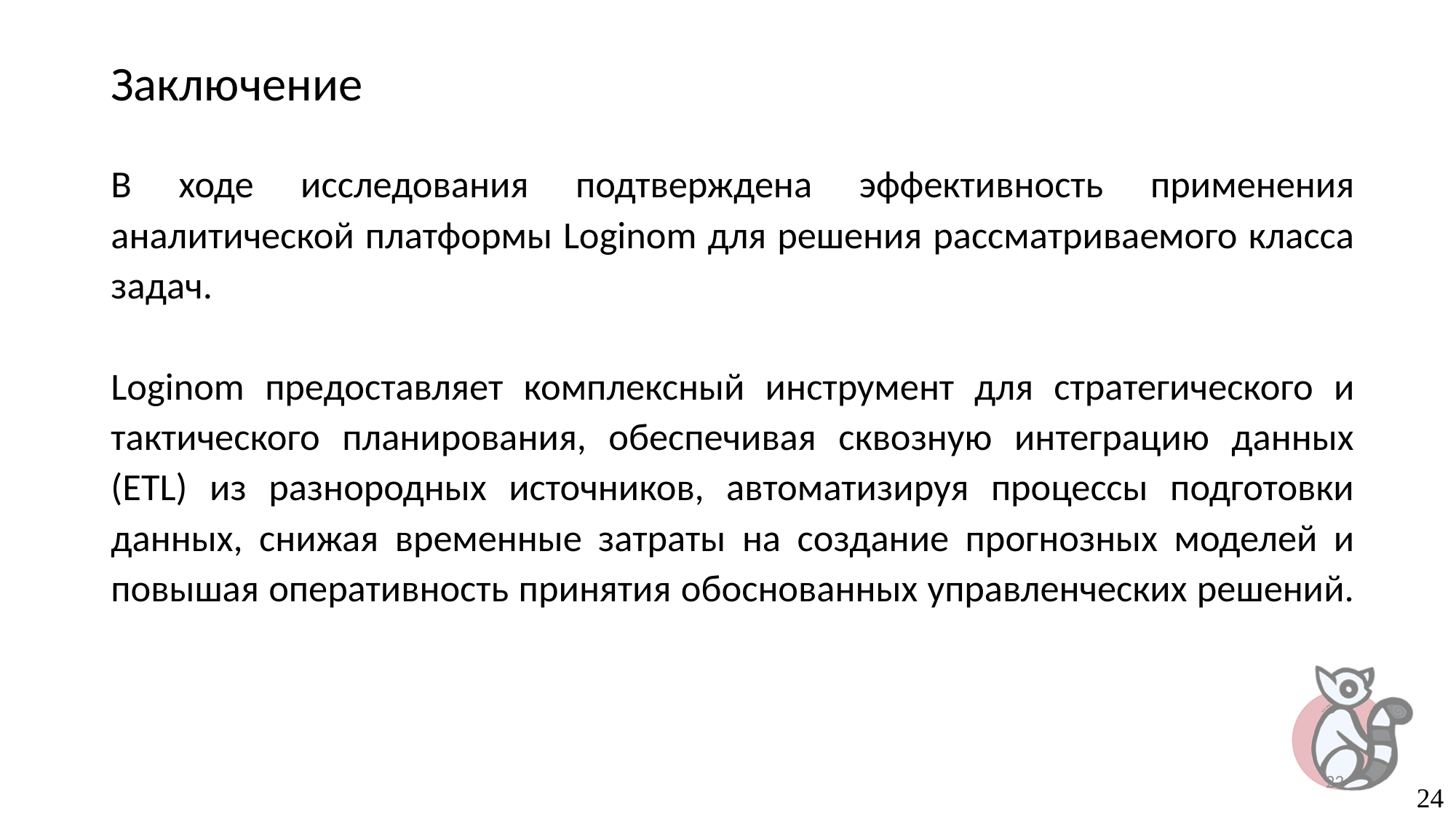

# Заключение

В ходе исследования подтверждена эффективность применения аналитической платформы Loginom для решения рассматриваемого класса задач.

Loginom предоставляет комплексный инструмент для стратегического и тактического планирования, обеспечивая сквозную интеграцию данных (ETL) из разнородных источников, автоматизируя процессы подготовки данных, снижая временные затраты на создание прогнозных моделей и повышая оперативность принятия обоснованных управленческих решений.
22
24